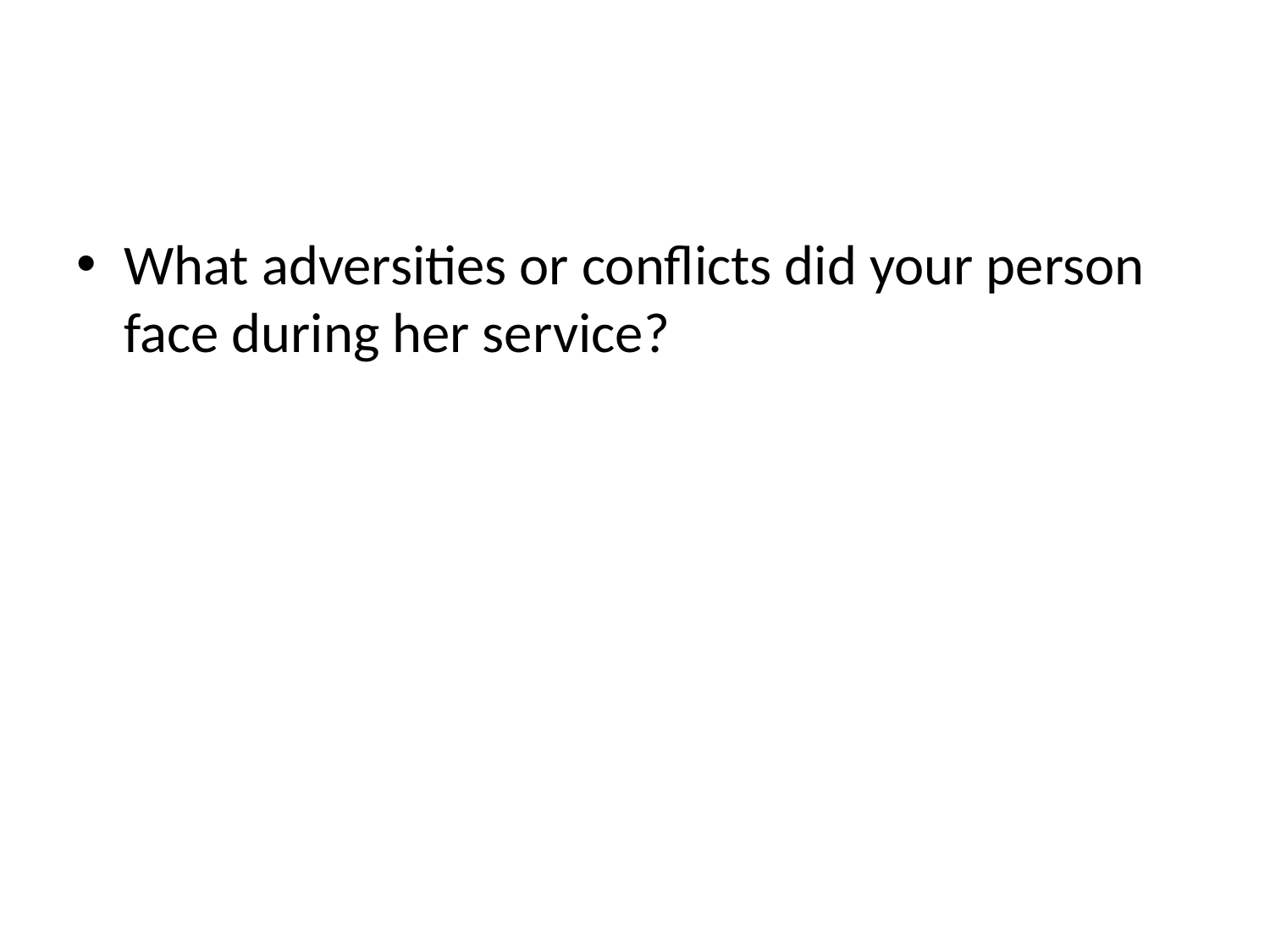

#
What adversities or conflicts did your person face during her service?